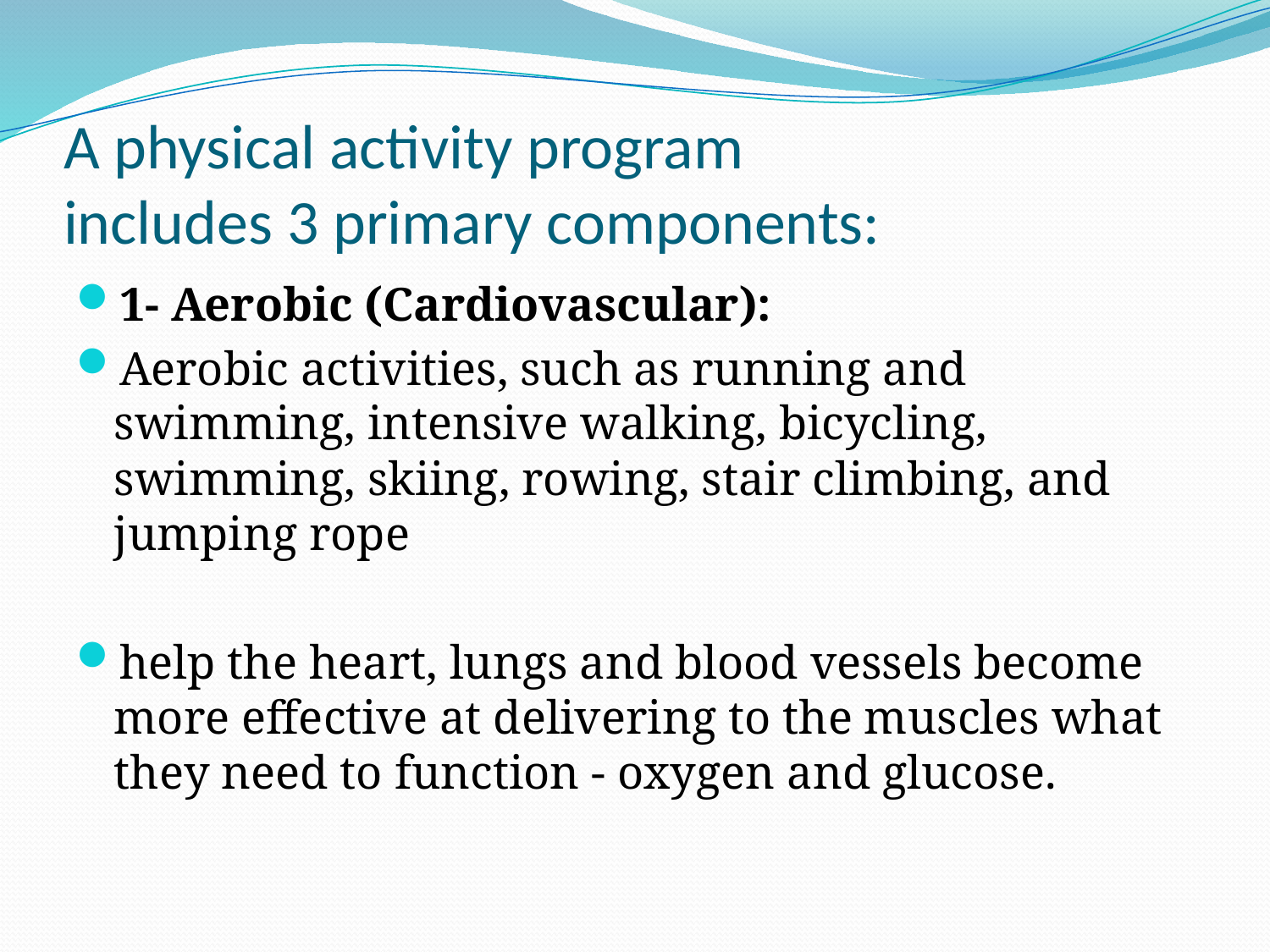

# A physical activity program includes 3 primary components:
1- Aerobic (Cardiovascular):
Aerobic activities, such as running and swimming, intensive walking, bicycling, swimming, skiing, rowing, stair climbing, and jumping rope

help the heart, lungs and blood vessels become more effective at delivering to the muscles what they need to function - oxygen and glucose.